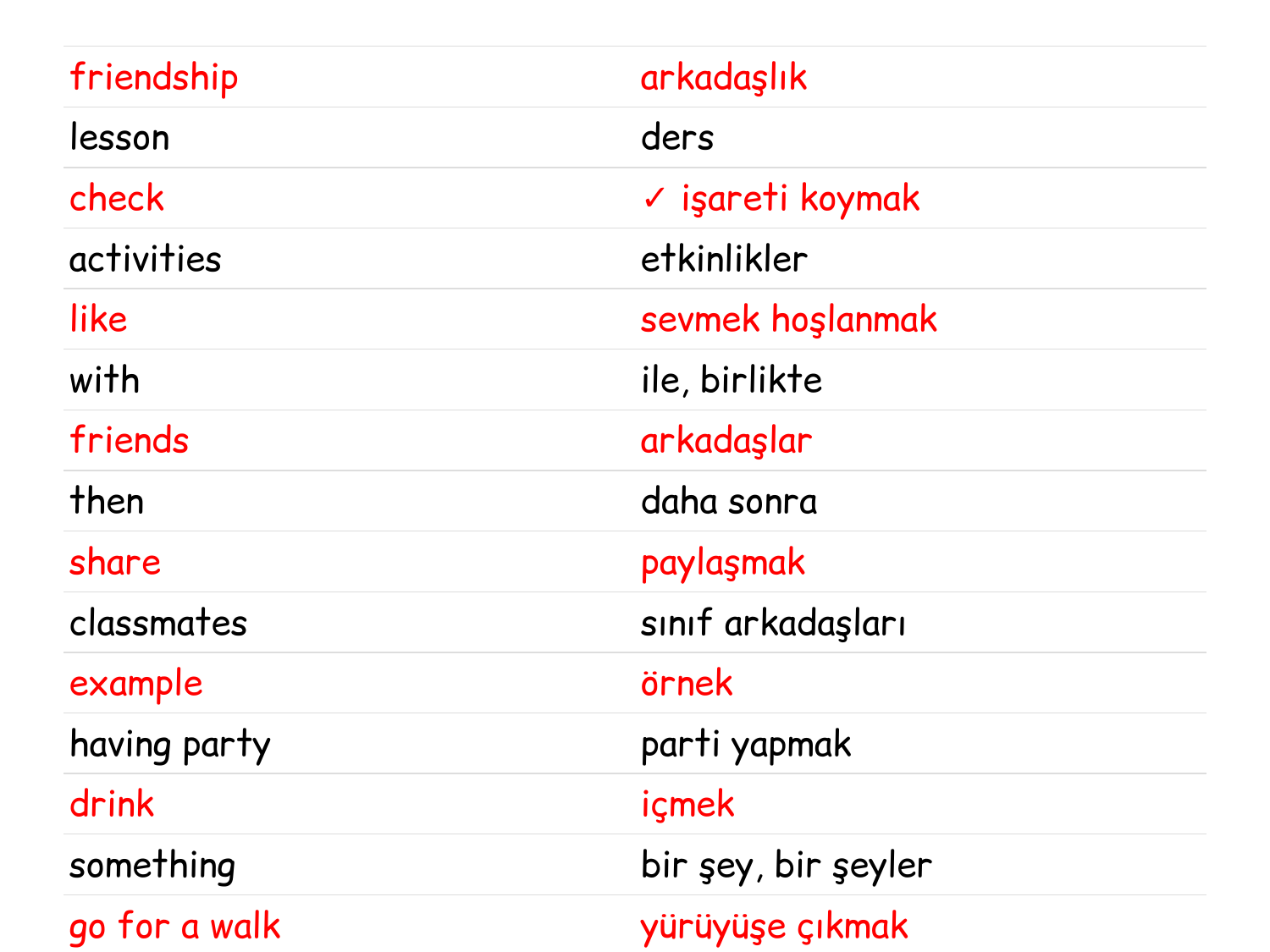

#
| friendship | arkadaşlık |
| --- | --- |
| lesson | ders |
| check | ✓ işareti koymak |
| activities | etkinlikler |
| like | sevmek hoşlanmak |
| with | ile, birlikte |
| friends | arkadaşlar |
| then | daha sonra |
| share | paylaşmak |
| classmates | sınıf arkadaşları |
| example | örnek |
| having party | parti yapmak |
| drink | içmek |
| something | bir şey, bir şeyler |
| go for a walk | yürüyüşe çıkmak |
| play | oynamak |